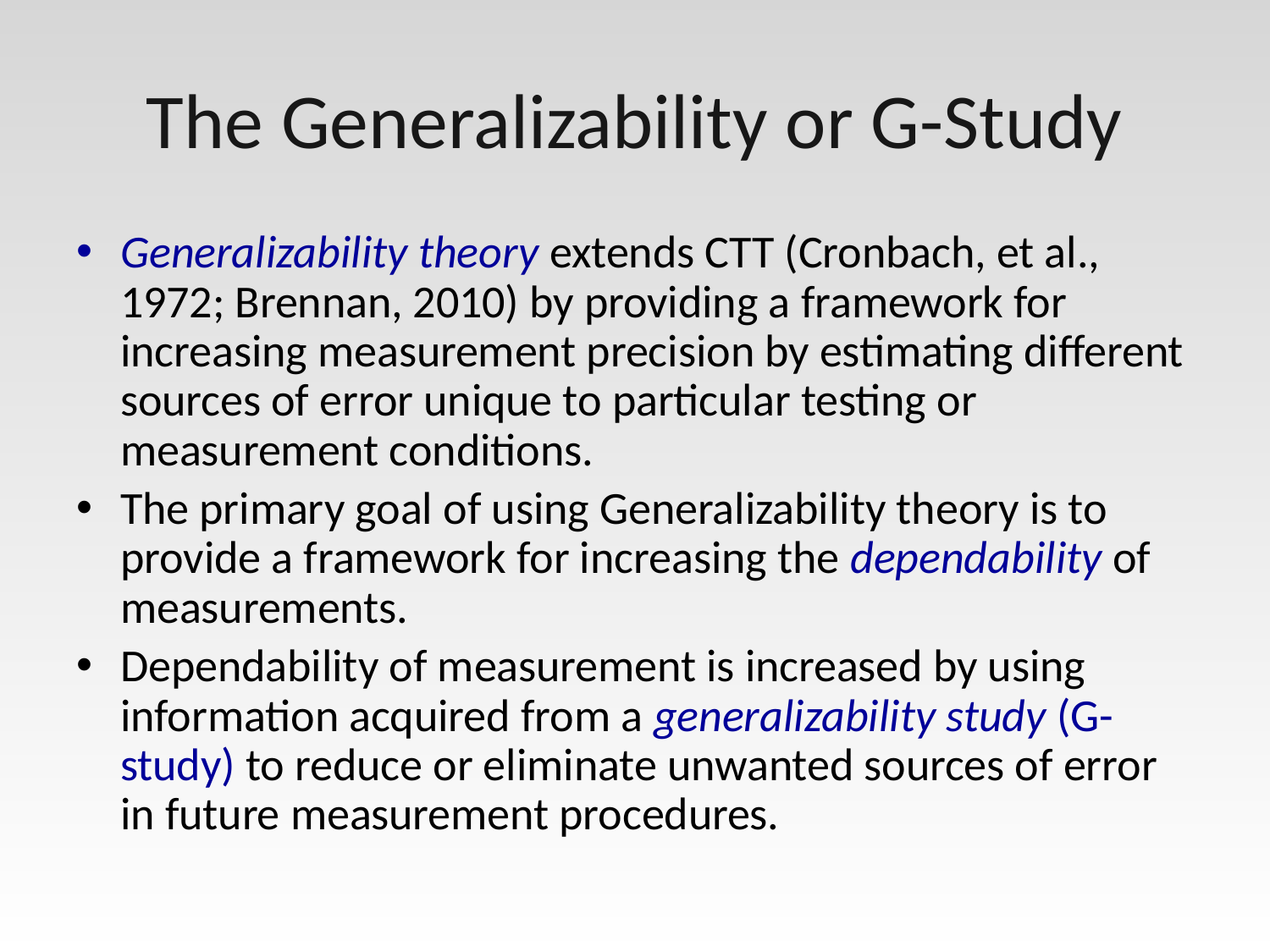

# The Generalizability or G-Study
Generalizability theory extends CTT (Cronbach, et al., 1972; Brennan, 2010) by providing a framework for increasing measurement precision by estimating different sources of error unique to particular testing or measurement conditions.
The primary goal of using Generalizability theory is to provide a framework for increasing the dependability of measurements.
Dependability of measurement is increased by using information acquired from a generalizability study (G-study) to reduce or eliminate unwanted sources of error in future measurement procedures.